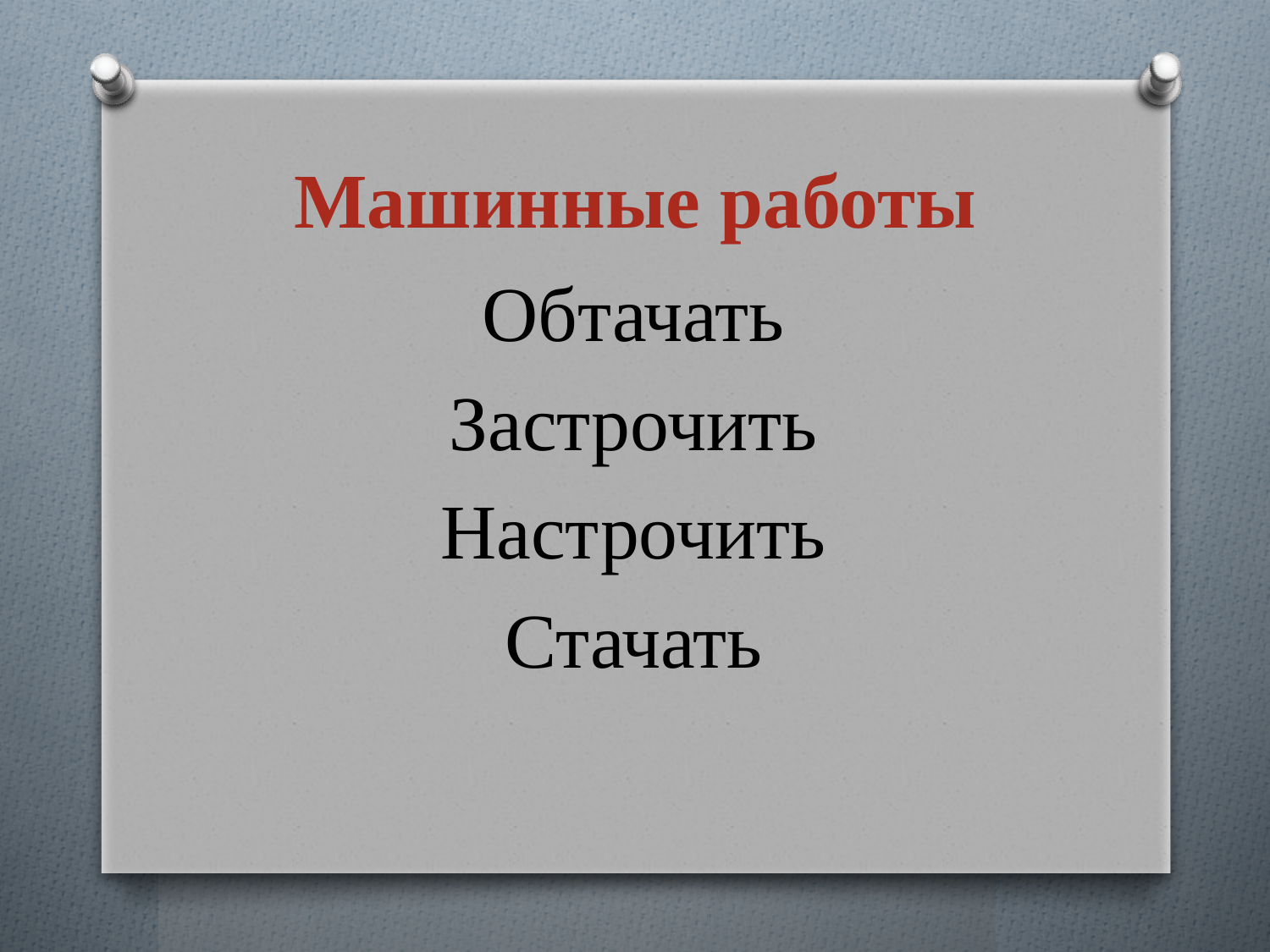

# Машинные работы
Обтачать
Застрочить
Настрочить
Стачать